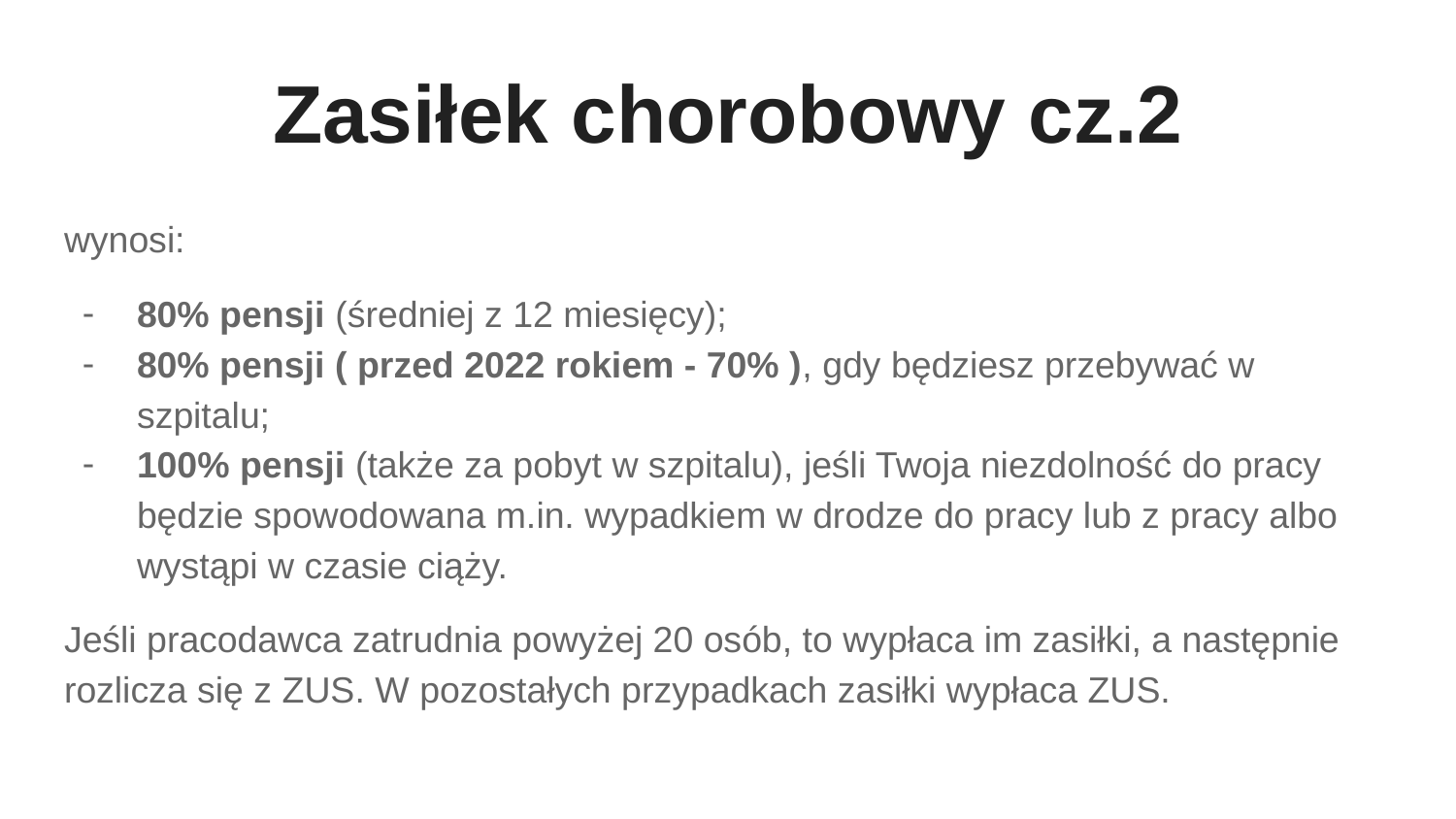

# Zasiłek chorobowy cz.2
wynosi:
80% pensji (średniej z 12 miesięcy);
80% pensji ( przed 2022 rokiem - 70% ), gdy będziesz przebywać w szpitalu;
100% pensji (także za pobyt w szpitalu), jeśli Twoja niezdolność do pracy będzie spowodowana m.in. wypadkiem w drodze do pracy lub z pracy albo wystąpi w czasie ciąży.
Jeśli pracodawca zatrudnia powyżej 20 osób, to wypłaca im zasiłki, a następnie rozlicza się z ZUS. W pozostałych przypadkach zasiłki wypłaca ZUS.